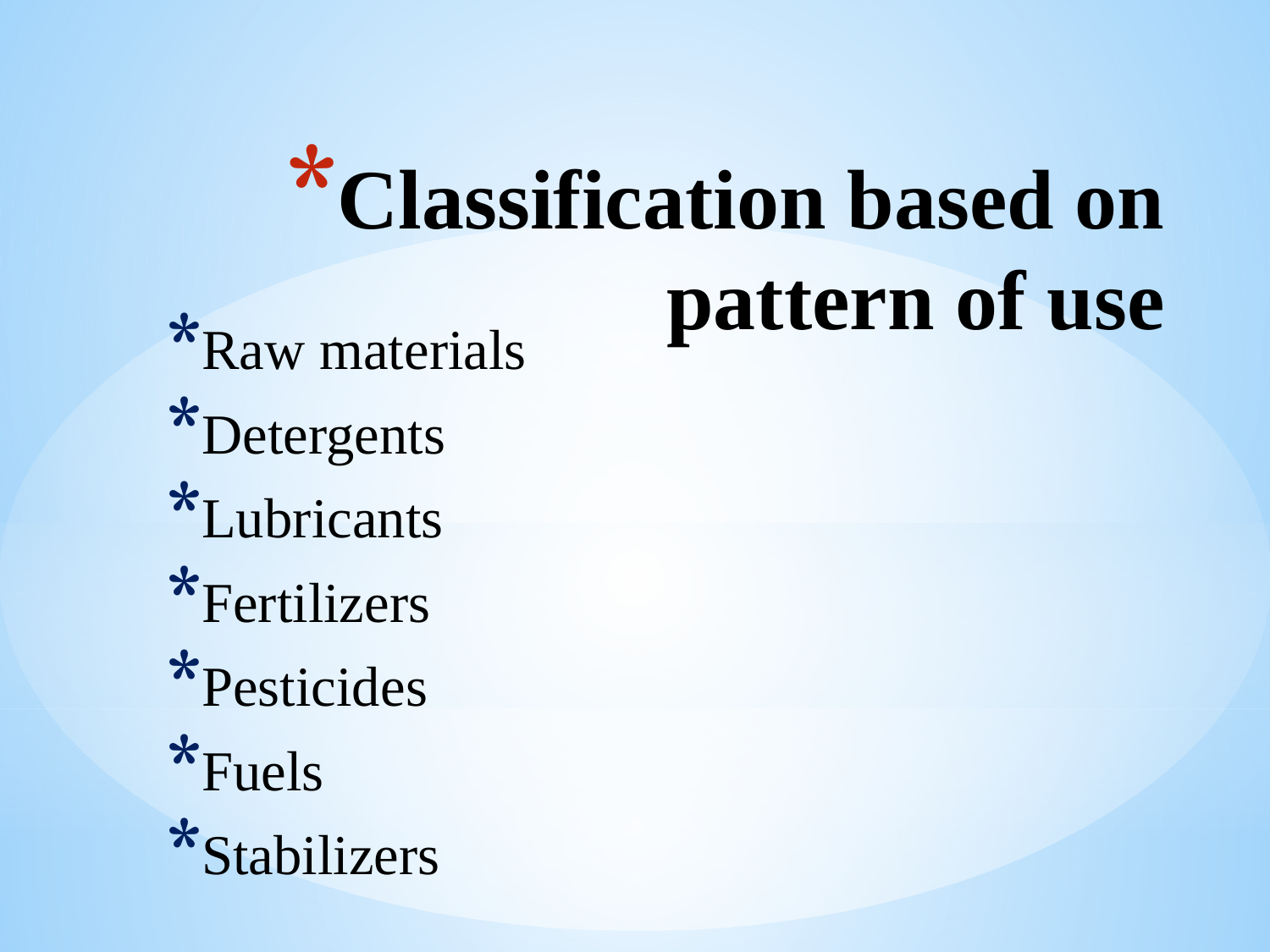

# Classification based on pattern of use
Raw materials
Detergents
Lubricants
Fertilizers
Pesticides
Fuels
Stabilizers